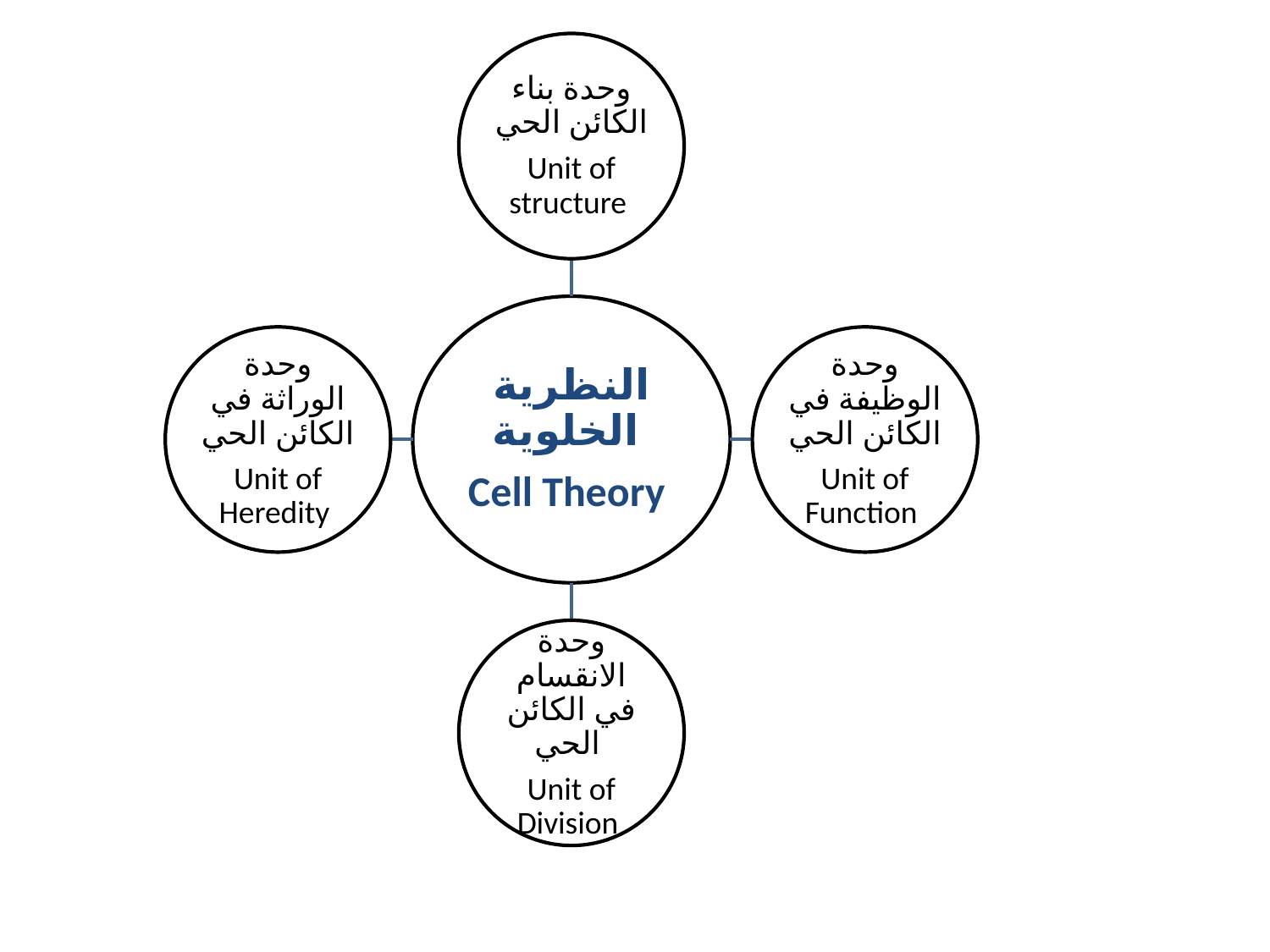

النظرية الخلوية
Cell Theory

وحدة بناء الكائن الحي
Unit of structure

وحدة الوظيفة في الكائن الحي
Unit of Function

وحدة الانقسام في الكائن الحي
Unit of Division

وحدة الوراثة في الكائن الحي
Unit of Heredity